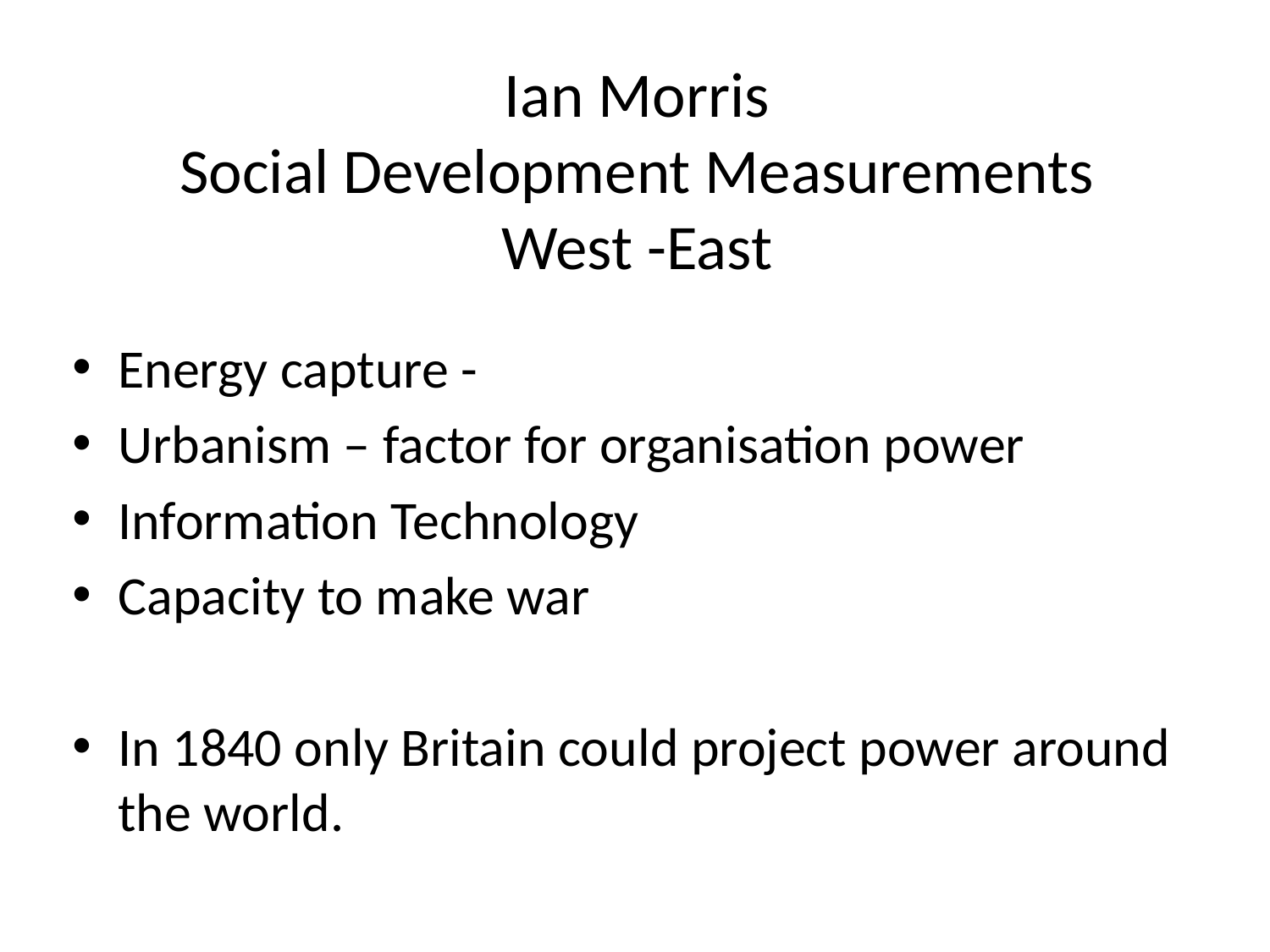

# Ian Morris Social Development Measurements West -East
Energy capture -
Urbanism – factor for organisation power
Information Technology
Capacity to make war

In 1840 only Britain could project power around the world.